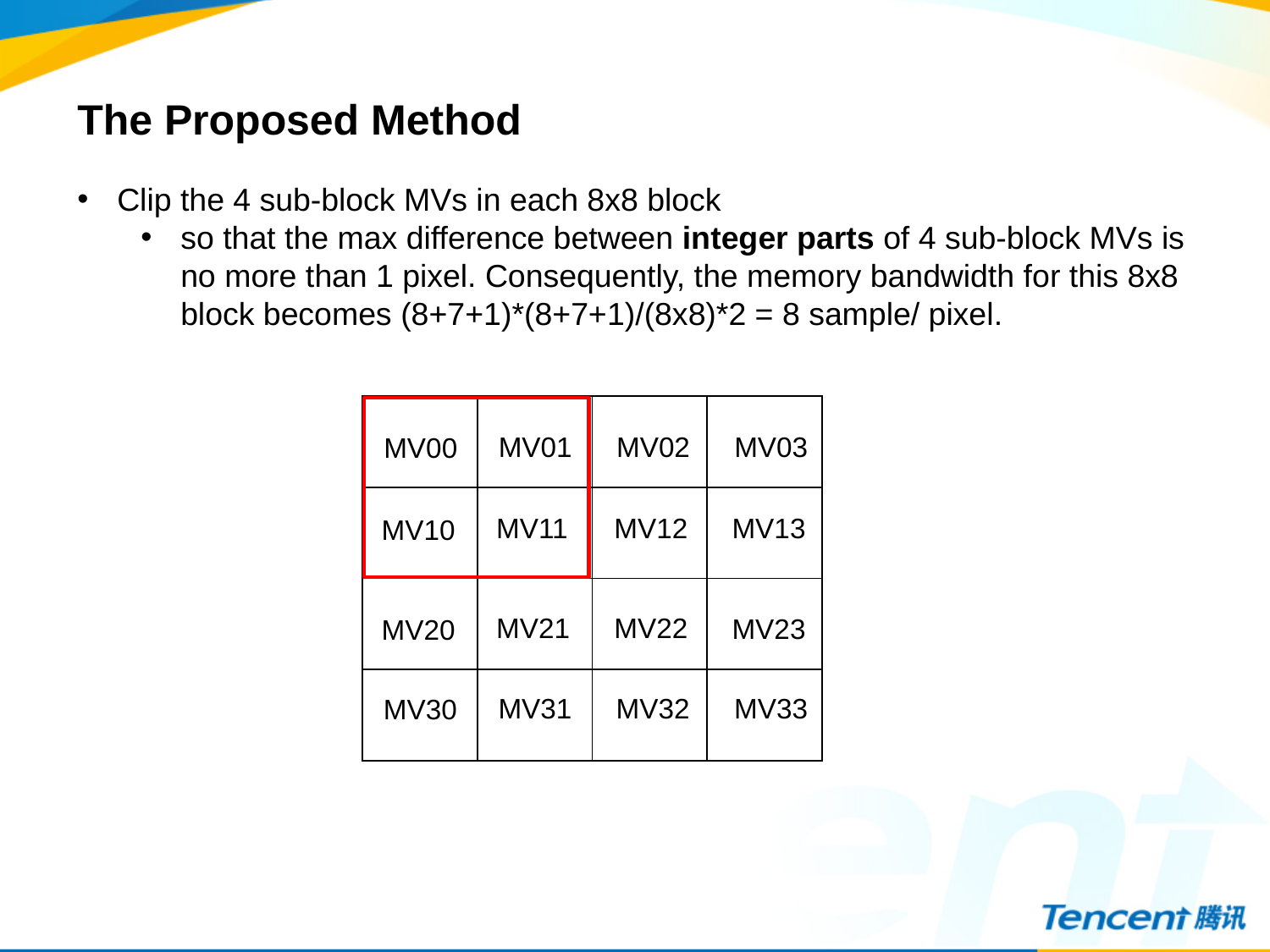

The Proposed Method
Clip the 4 sub-block MVs in each 8x8 block
so that the max difference between integer parts of 4 sub-block MVs is no more than 1 pixel. Consequently, the memory bandwidth for this 8x8 block becomes (8+7+1)*(8+7+1)/(8x8)*2 = 8 sample/ pixel.

|  |  |  |  |
| --- | --- | --- | --- |
|  |  |  |  |
|  |  |  |  |
|  |  |  |  |

MV01
MV02
MV03
MV00
MV11
MV12
MV13
MV10
MV21
MV22
MV23
MV20
MV31
MV32
MV33
MV30
MV31
MV33
MV30
MV32